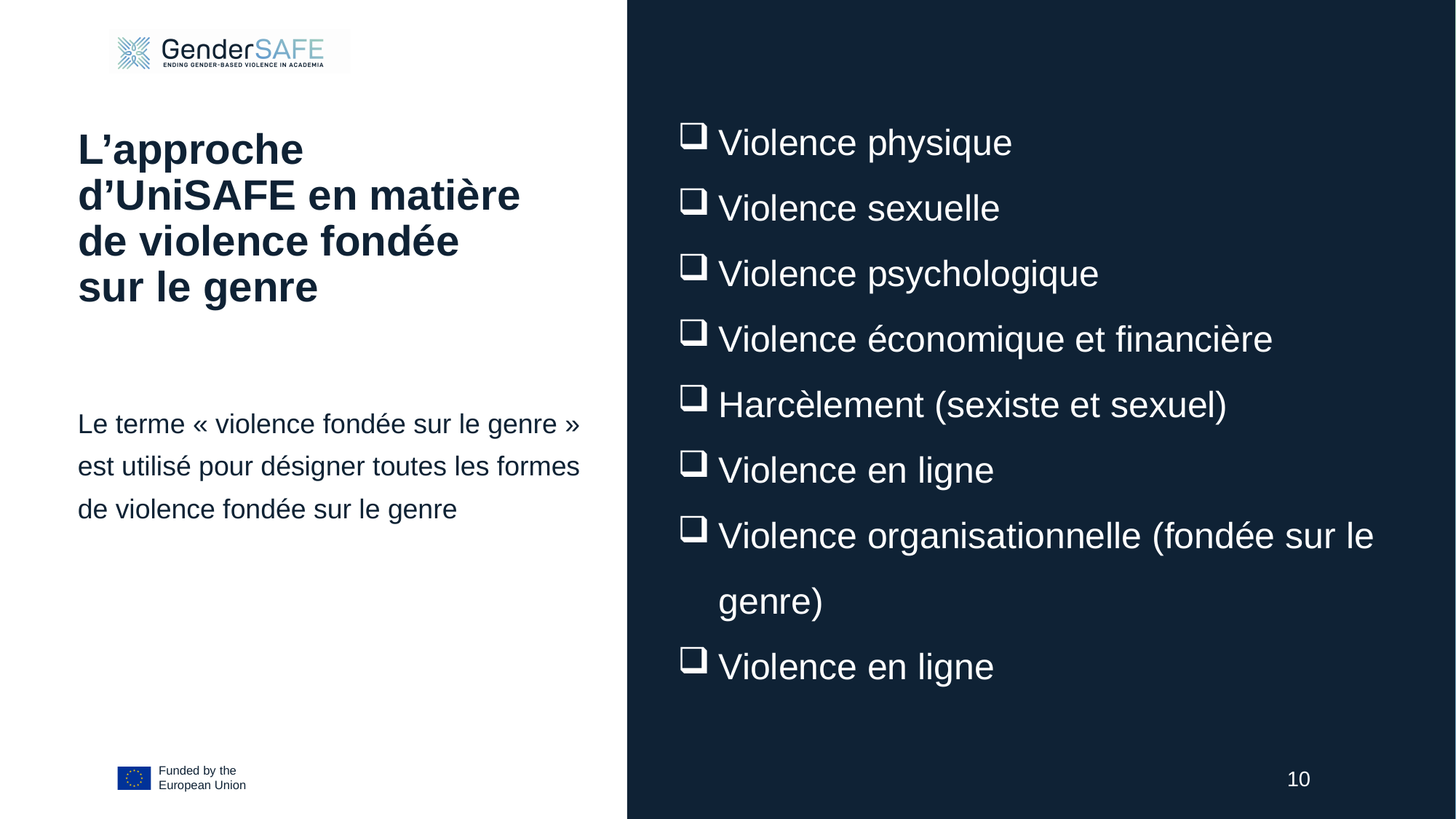

Violence physique
Violence sexuelle
Violence psychologique
Violence économique et financière
Harcèlement (sexiste et sexuel)
Violence en ligne
Violence organisationnelle (fondée sur le genre)
Violence en ligne

L’approche d’UniSAFE en matière de violence fondée sur le genre
Le terme « violence fondée sur le genre » est utilisé pour désigner toutes les formes de violence fondée sur le genre
10